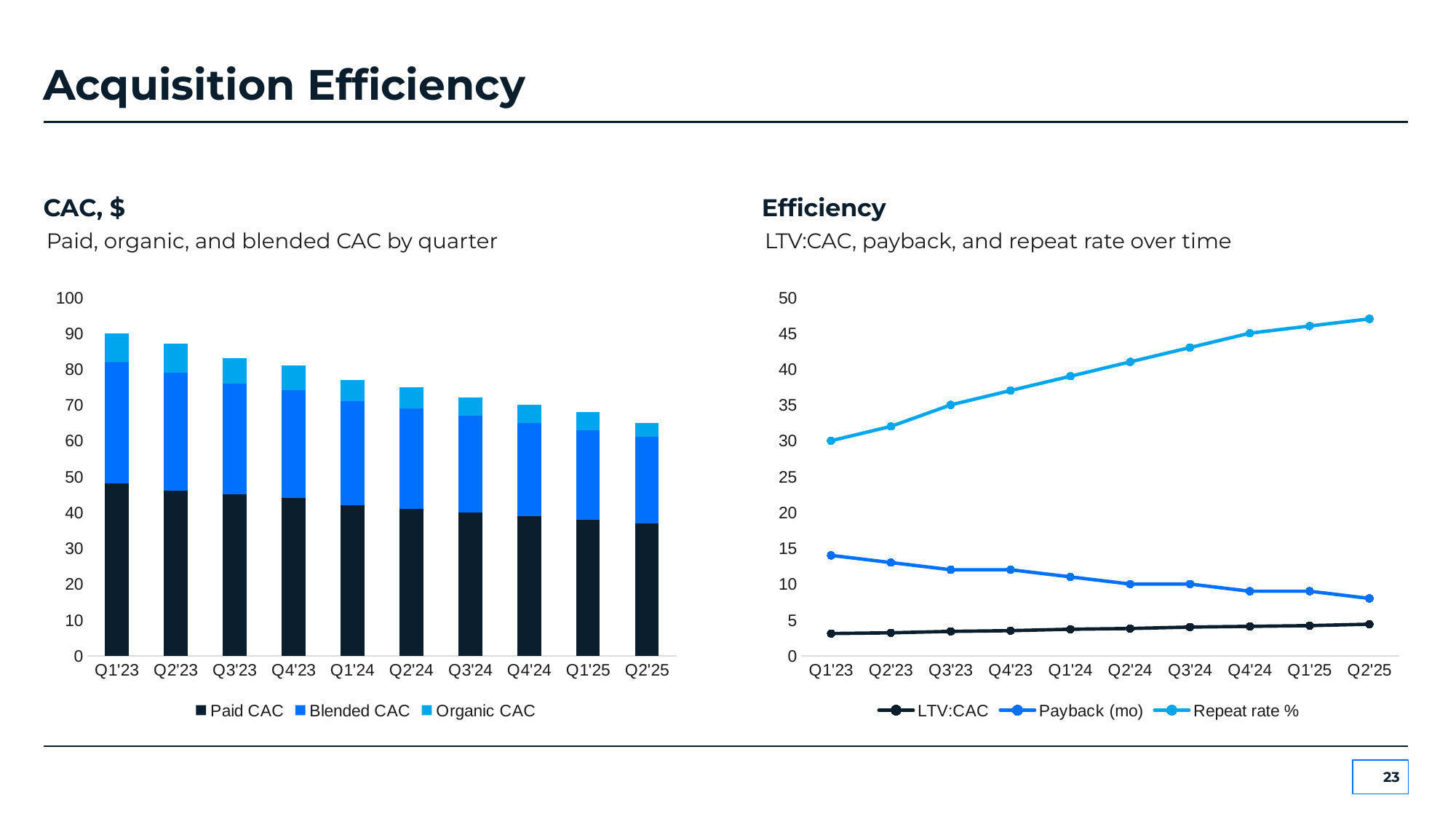

# Acquisition Efficiency
CAC, $
Paid, organic, and blended CAC by quarter
Efficiency
LTV:CAC, payback, and repeat rate over time

### Chart

| Category | Paid CAC | Blended CAC | Organic CAC |
|---|---|---|---|
| Q1'23 | 48.0 | 34.0 | 8.0 |
| Q2'23 | 46.0 | 33.0 | 8.0 |
| Q3'23 | 45.0 | 31.0 | 7.0 |
| Q4'23 | 44.0 | 30.0 | 7.0 |
| Q1'24 | 42.0 | 29.0 | 6.0 |
| Q2'24 | 41.0 | 28.0 | 6.0 |
| Q3'24 | 40.0 | 27.0 | 5.0 |
| Q4'24 | 39.0 | 26.0 | 5.0 |
| Q1'25 | 38.0 | 25.0 | 5.0 |
| Q2'25 | 37.0 | 24.0 | 4.0 |

### Chart

| Category | LTV:CAC | Payback (mo) | Repeat rate % |
|---|---|---|---|
| Q1'23 | 3.1 | 14.0 | 30.0 |
| Q2'23 | 3.2 | 13.0 | 32.0 |
| Q3'23 | 3.4 | 12.0 | 35.0 |
| Q4'23 | 3.5 | 12.0 | 37.0 |
| Q1'24 | 3.7 | 11.0 | 39.0 |
| Q2'24 | 3.8 | 10.0 | 41.0 |
| Q3'24 | 4.0 | 10.0 | 43.0 |
| Q4'24 | 4.1 | 9.0 | 45.0 |
| Q1'25 | 4.2 | 9.0 | 46.0 |
| Q2'25 | 4.4 | 8.0 | 47.0 |
23